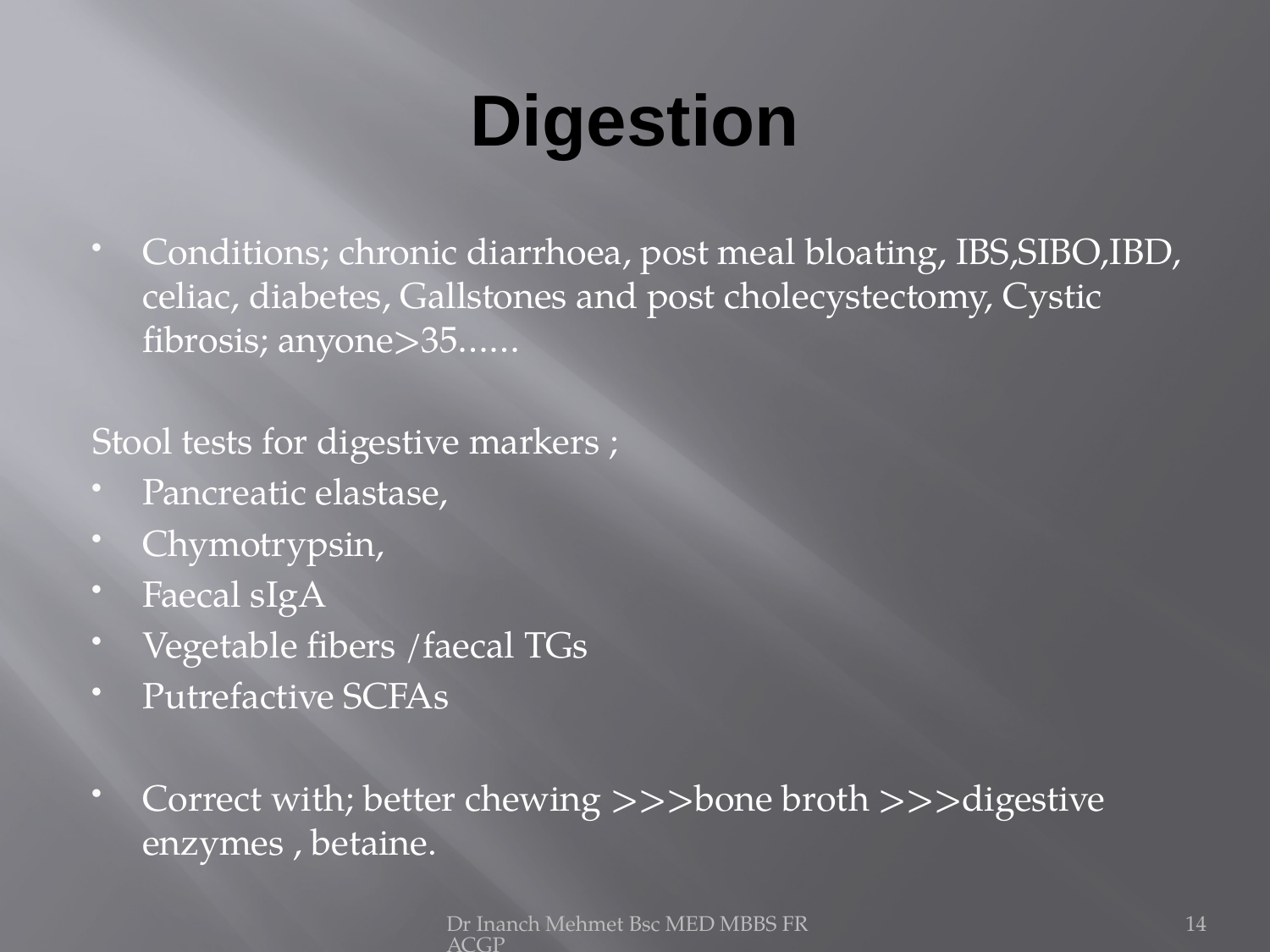

# Digestion
Conditions; chronic diarrhoea, post meal bloating, IBS,SIBO,IBD, celiac, diabetes, Gallstones and post cholecystectomy, Cystic fibrosis; anyone>35……

Stool tests for digestive markers ;
Pancreatic elastase,
Chymotrypsin,
Faecal sIgA
Vegetable fibers /faecal TGs
Putrefactive SCFAs

Correct with; better chewing >>>bone broth >>>digestive enzymes , betaine.

Dr Inanch Mehmet Bsc MED MBBS FRACGP
14